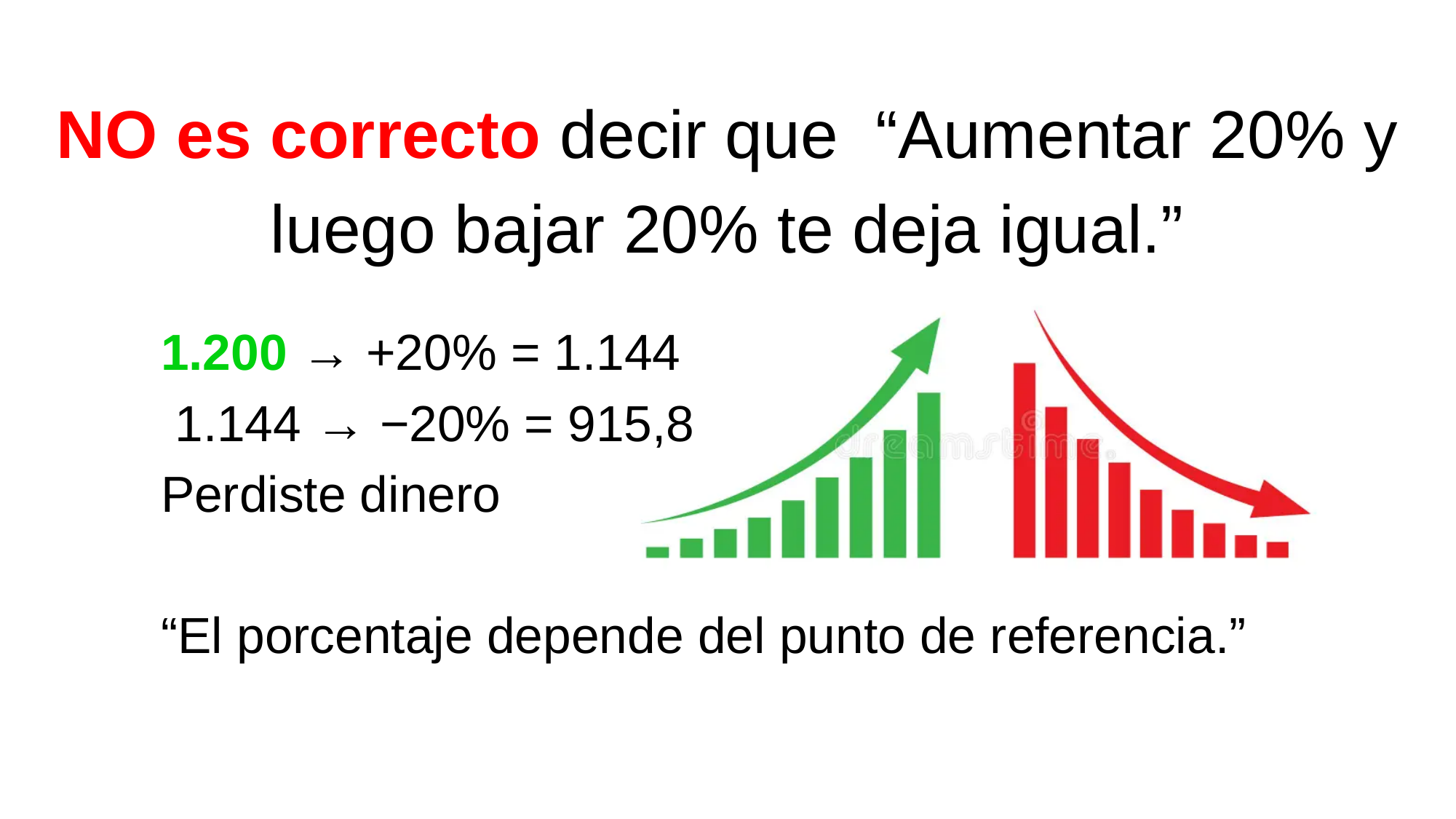

NO es correcto decir que  “Aumentar 20% y luego bajar 20% te deja igual.”

1.200 → +20% = 1.144
 1.144 → −20% = 915,8
Perdiste dinero

“El porcentaje depende del punto de referencia.”